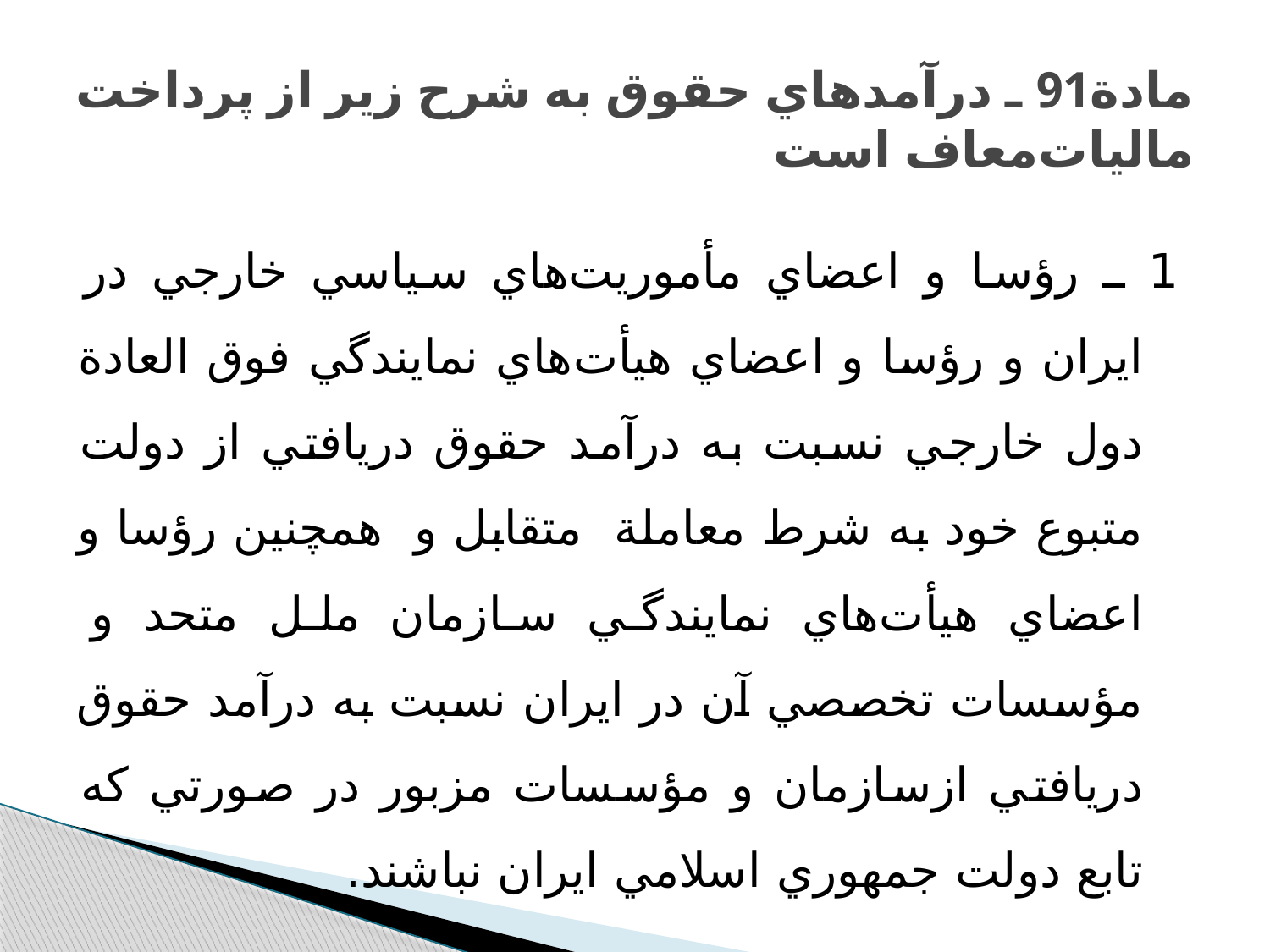

# مادة91 ـ درآمدهاي حقوق به شرح زير از پرداخت ماليات‌معاف است‌
1 ـ رؤسا و اعضاي مأموريت‌هاي سياسي خارجي در ايران و رؤسا و اعضاي هيأت‌هاي نمايندگي فوق العادة دول خارجي نسبت ‌به درآمد حقوق دريافتي از دولت متبوع خود به شرط معاملة  متقابل ‌و  همچنين رؤسا و اعضاي هيأت‌هاي نمايندگي سازمان ملل متحد و مؤسسات تخصصي آن در ايران نسبت به درآمد حقوق دريافتي ازسازمان و مؤسسات مزبور در صورتي که تابع دولت جمهوري ‌اسلامي ايران نباشند.